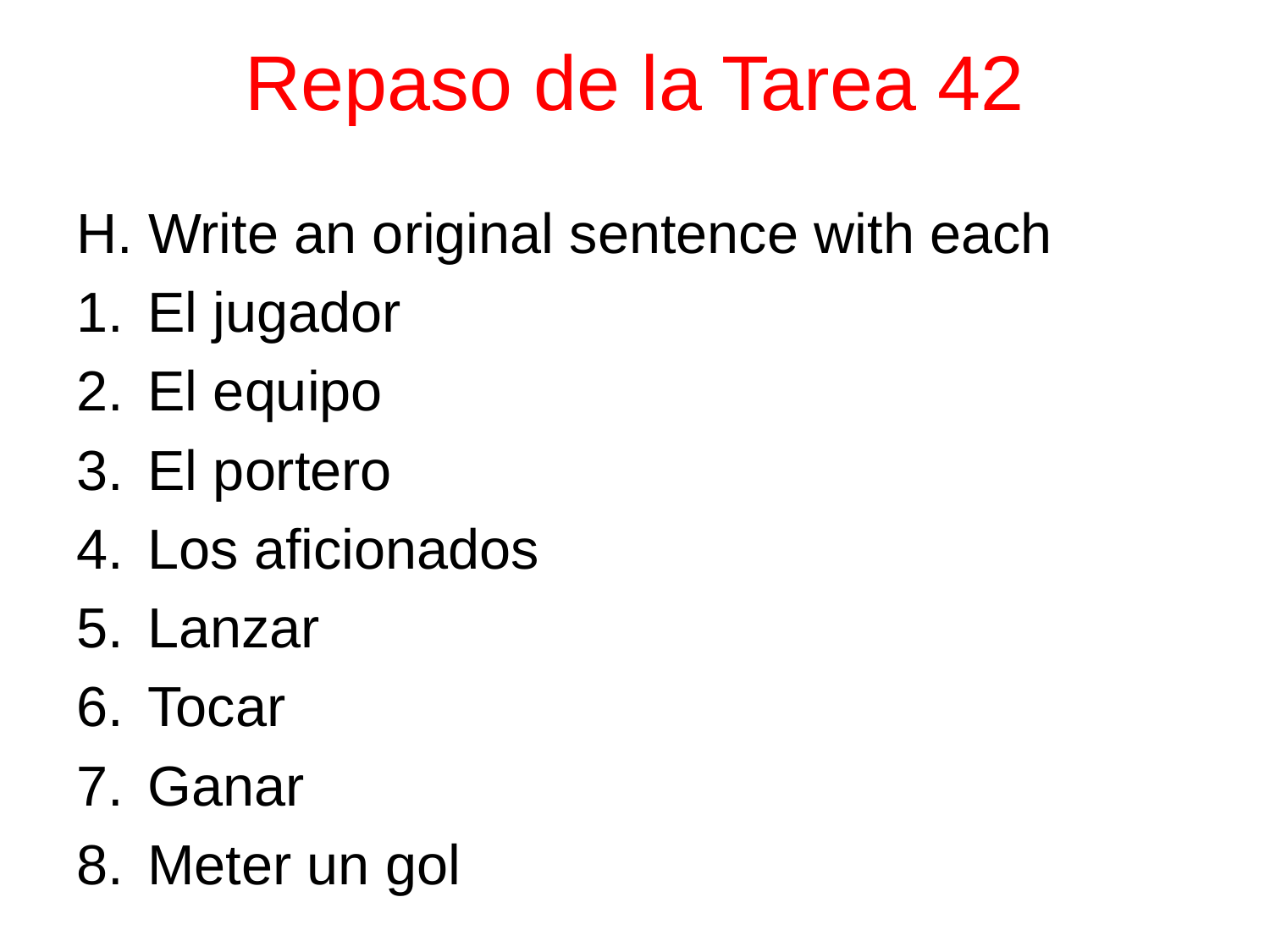

# Repaso de la Tarea 42
H. Write an original sentence with each
El jugador
El equipo
El portero
Los aficionados
Lanzar
Tocar
Ganar
Meter un gol